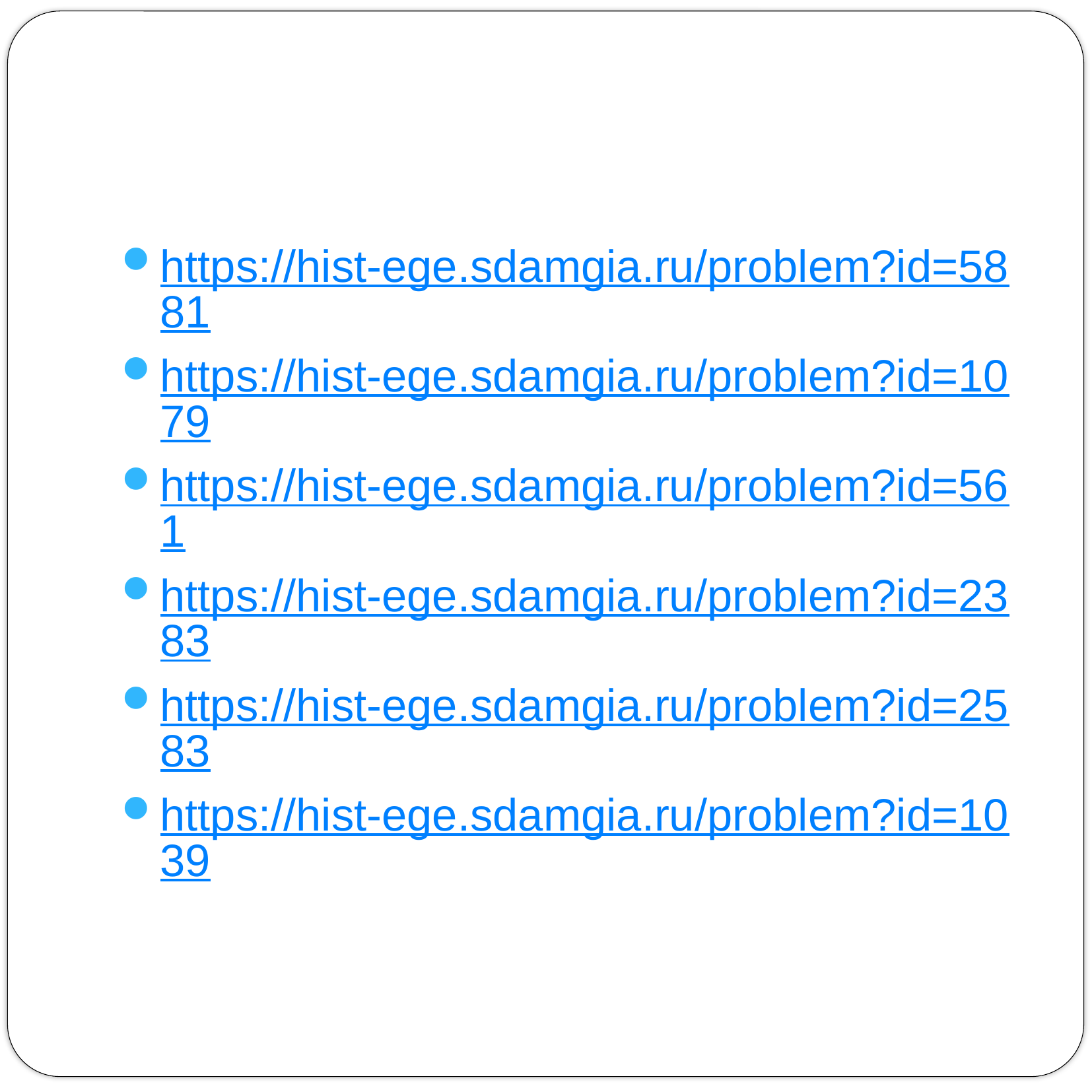

#
https://hist-ege.sdamgia.ru/problem?id=5881
https://hist-ege.sdamgia.ru/problem?id=1079
https://hist-ege.sdamgia.ru/problem?id=561
https://hist-ege.sdamgia.ru/problem?id=2383
https://hist-ege.sdamgia.ru/problem?id=2583
https://hist-ege.sdamgia.ru/problem?id=1039